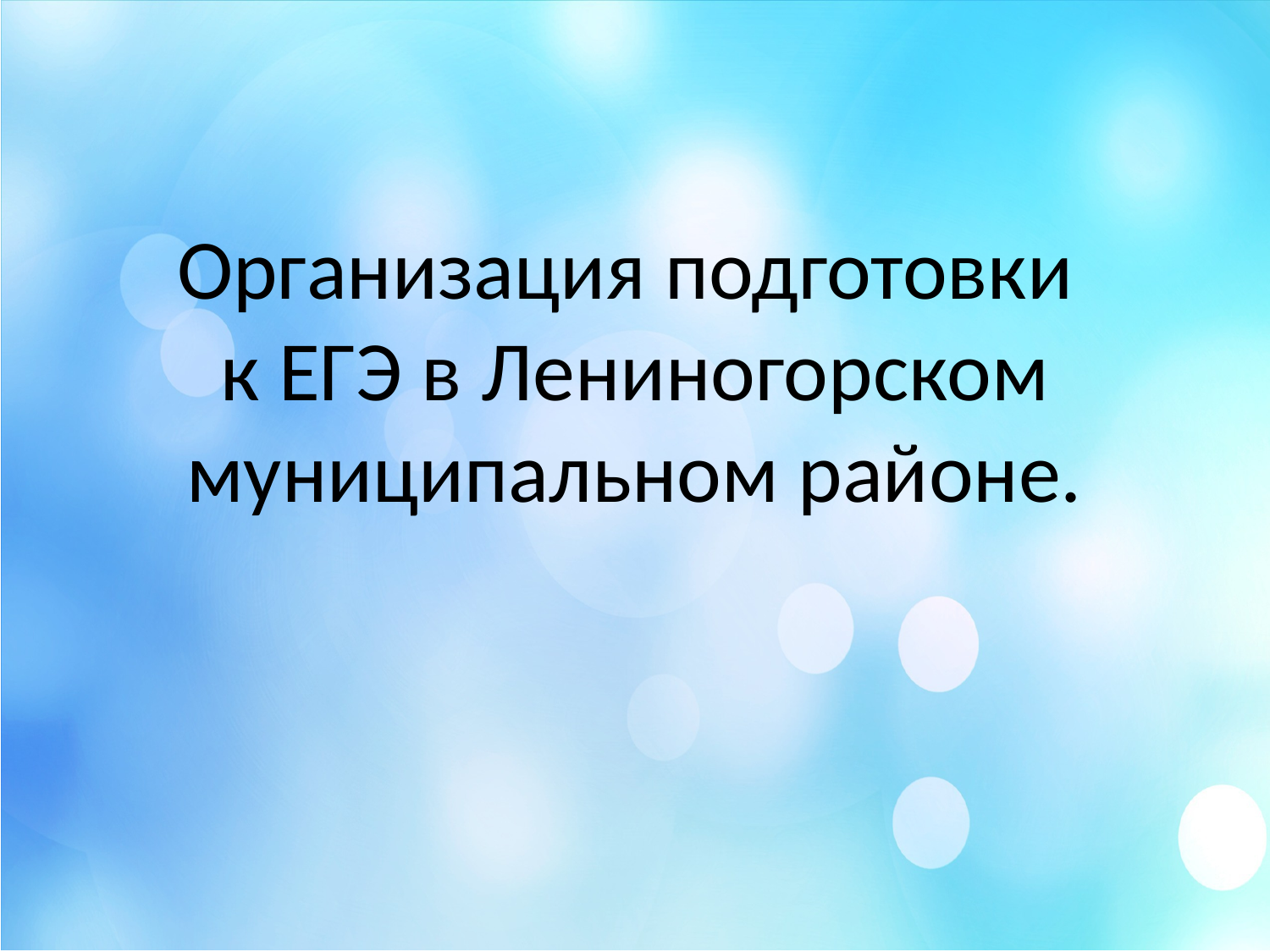

# Организация подготовки к ЕГЭ в Лениногорском муниципальном районе.